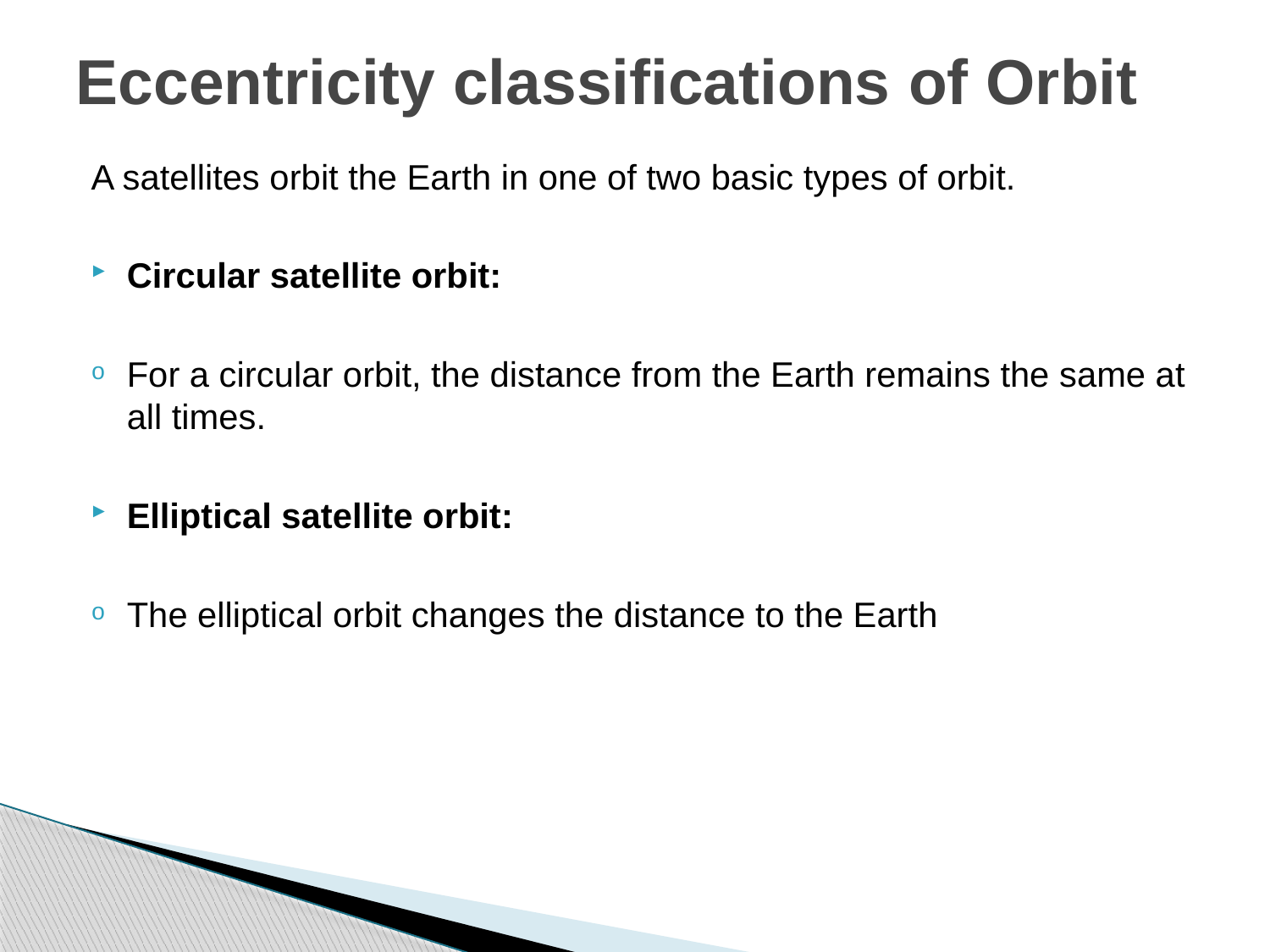

# Eccentricity classifications of Orbit
A satellites orbit the Earth in one of two basic types of orbit.

Circular satellite orbit:

For a circular orbit, the distance from the Earth remains the same at all times.

Elliptical satellite orbit:

The elliptical orbit changes the distance to the Earth